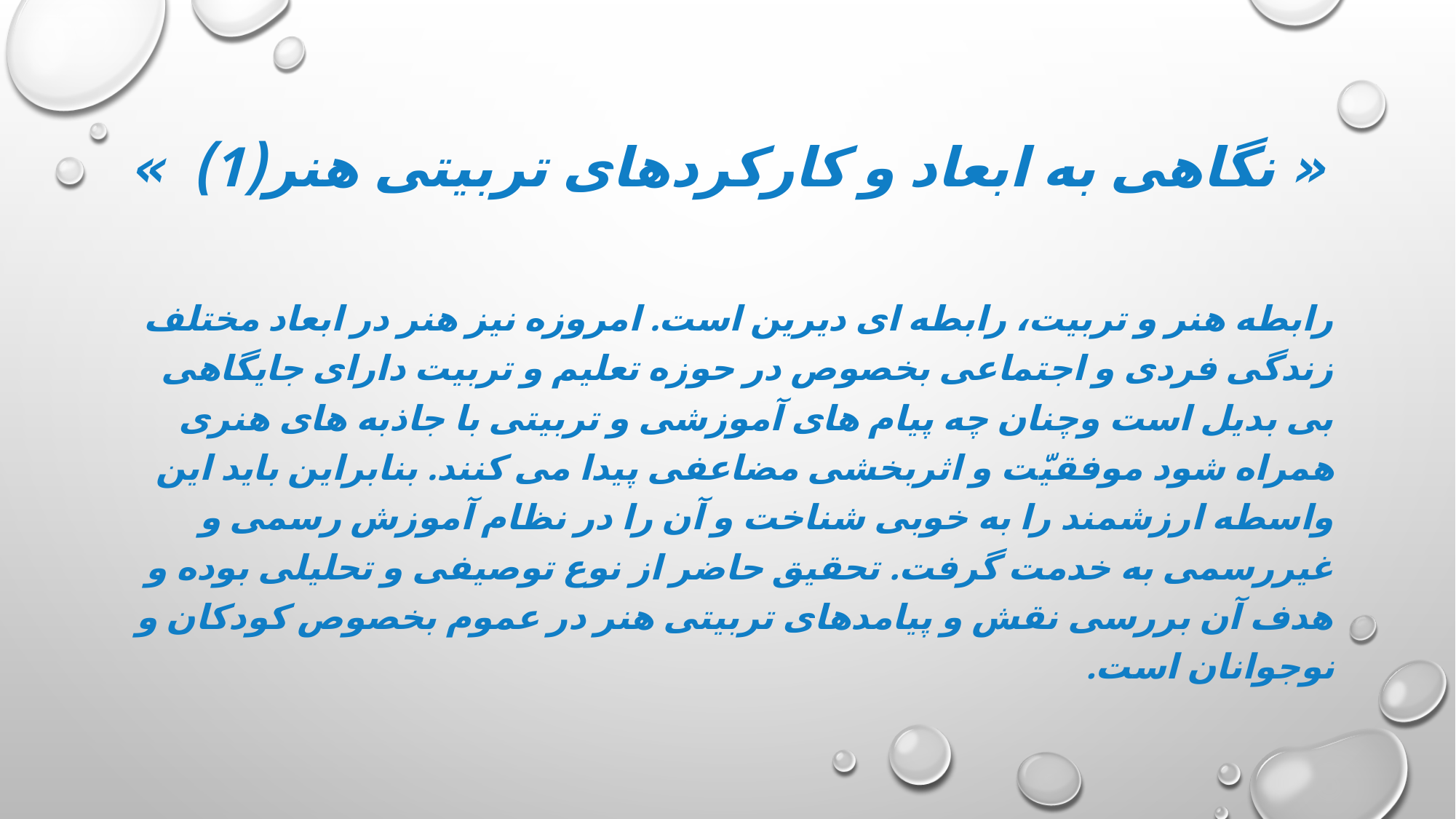

# « نگاهی به ابعاد و کارکردهای تربیتی هنر(1)  »
رابطه هنر و تربیت، رابطه ای دیرین است. امروزه نیز هنر در ابعاد مختلف زندگی فردی و اجتماعی بخصوص در حوزه تعلیم و تربیت دارای جایگاهی بی بدیل است وچنان چه پیام های آموزشی و تربیتی با جاذبه های هنری همراه شود موفقیّت و اثربخشی مضاعفی پیدا می کنند. بنابراین باید این واسطه ارزشمند را به خوبی شناخت و آن را در نظام آموزش رسمی و غیررسمی به خدمت گرفت. تحقیق حاضر از نوع توصیفی و تحلیلی بوده و هدف آن بررسی نقش و پیامدهای تربیتی هنر در عموم بخصوص کودکان و نوجوانان است.